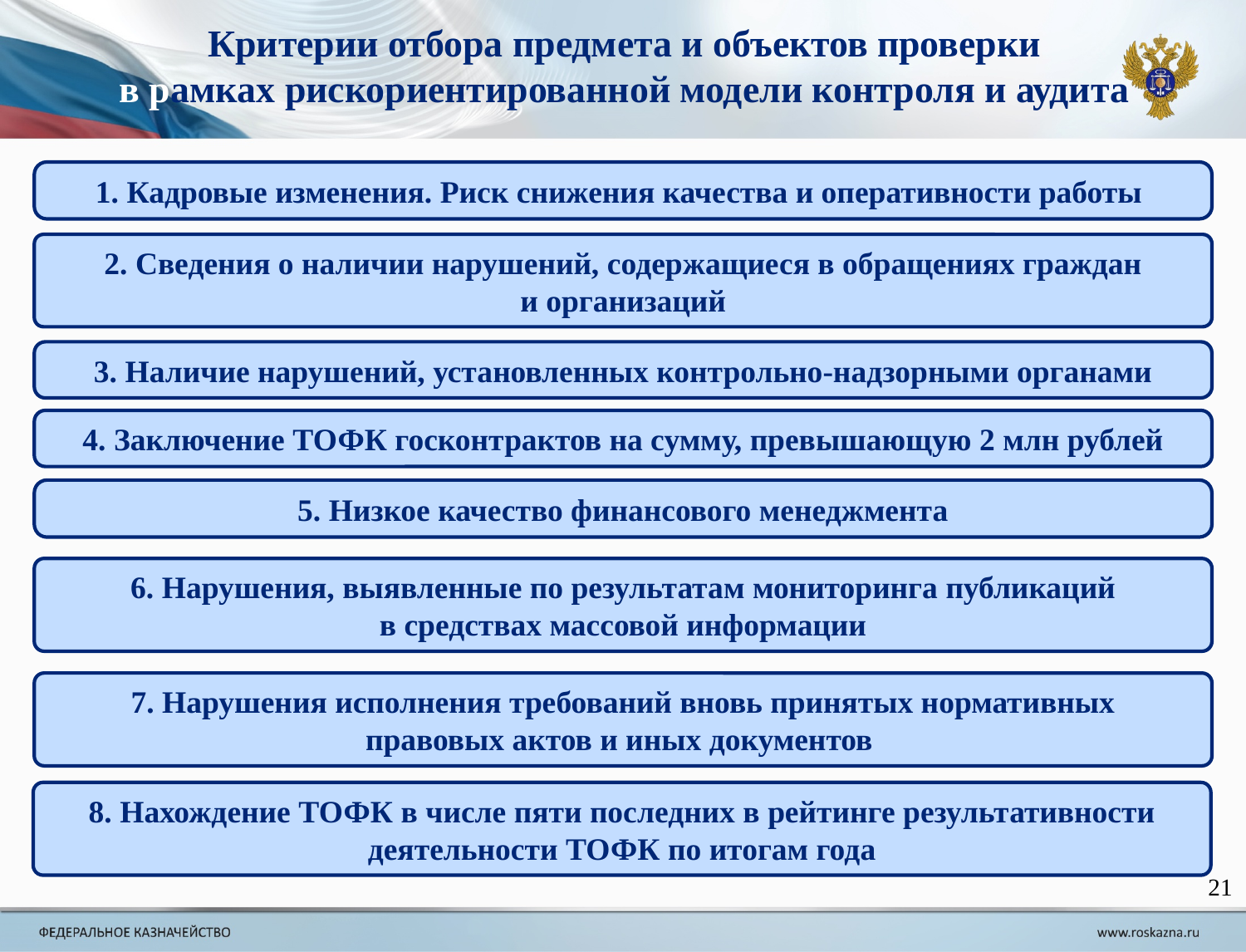

Критерии отбора предмета и объектов проверки
в рамках рискориентированной модели контроля и аудита

1. Кадровые изменения. Риск снижения качества и оперативности работы
2. Сведения о наличии нарушений, содержащиеся в обращениях граждан
и организаций
3. Наличие нарушений, установленных контрольно-надзорными органами
4. Заключение ТОФК госконтрактов на сумму, превышающую 2 млн рублей
5. Низкое качество финансового менеджмента
6. Нарушения, выявленные по результатам мониторинга публикаций
в средствах массовой информации
7. Нарушения исполнения требований вновь принятых нормативных
правовых актов и иных документов
8. Нахождение ТОФК в числе пяти последних в рейтинге результативности
деятельности ТОФК по итогам года
21